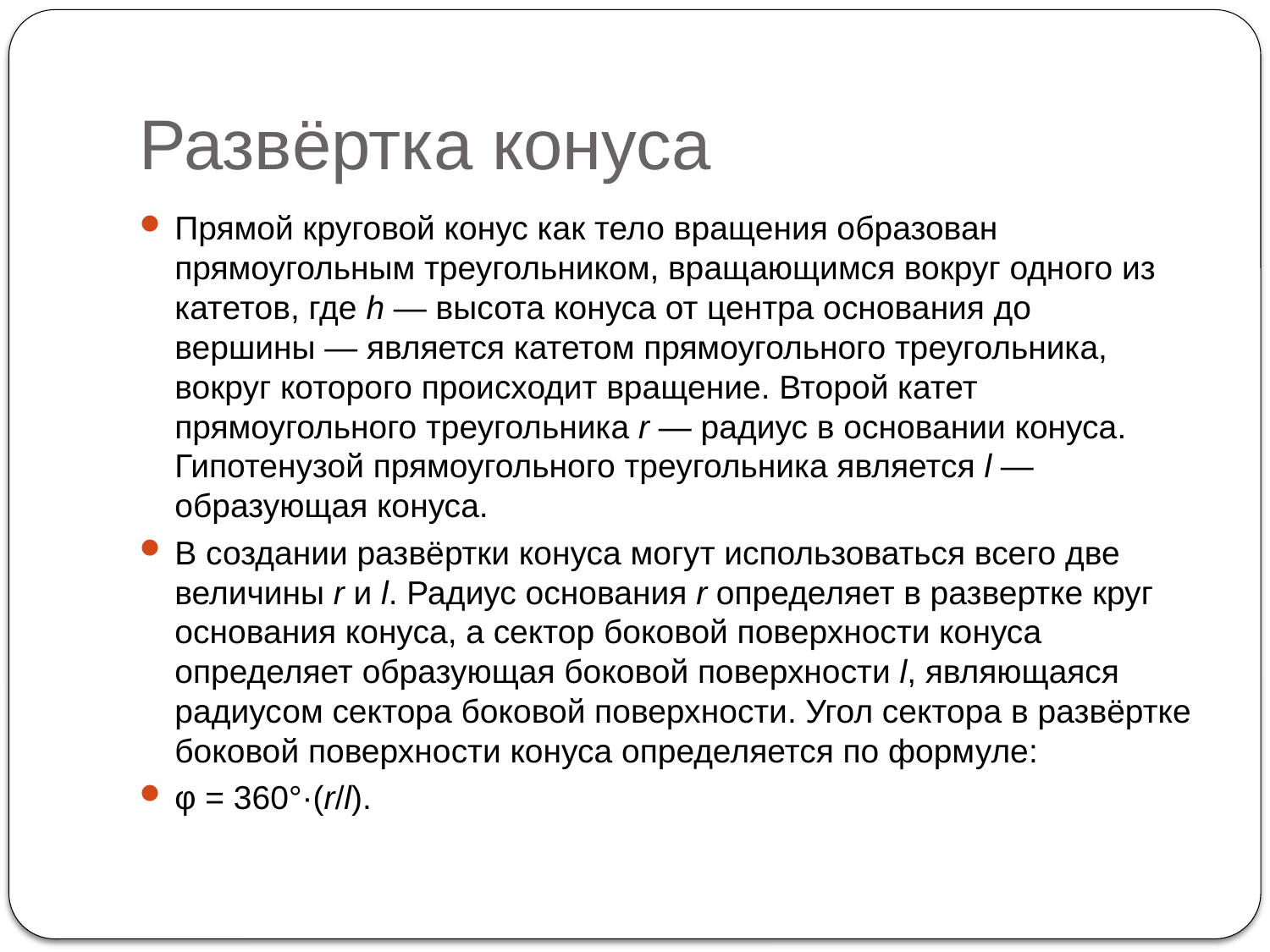

# Развёртка конуса
Прямой круговой конус как тело вращения образован прямоугольным треугольником, вращающимся вокруг одного из катетов, где h — высота конуса от центра основания до вершины — является катетом прямоугольного треугольника, вокруг которого происходит вращение. Второй катет прямоугольного треугольника r — радиус в основании конуса. Гипотенузой прямоугольного треугольника является l — образующая конуса.
В создании развёртки конуса могут использоваться всего две величины r и l. Радиус основания r определяет в развертке круг основания конуса, а сектор боковой поверхности конуса определяет образующая боковой поверхности l, являющаяся радиусом сектора боковой поверхности. Угол сектора в развёртке боковой поверхности конуса определяется по формуле:
φ = 360°·(r/l).